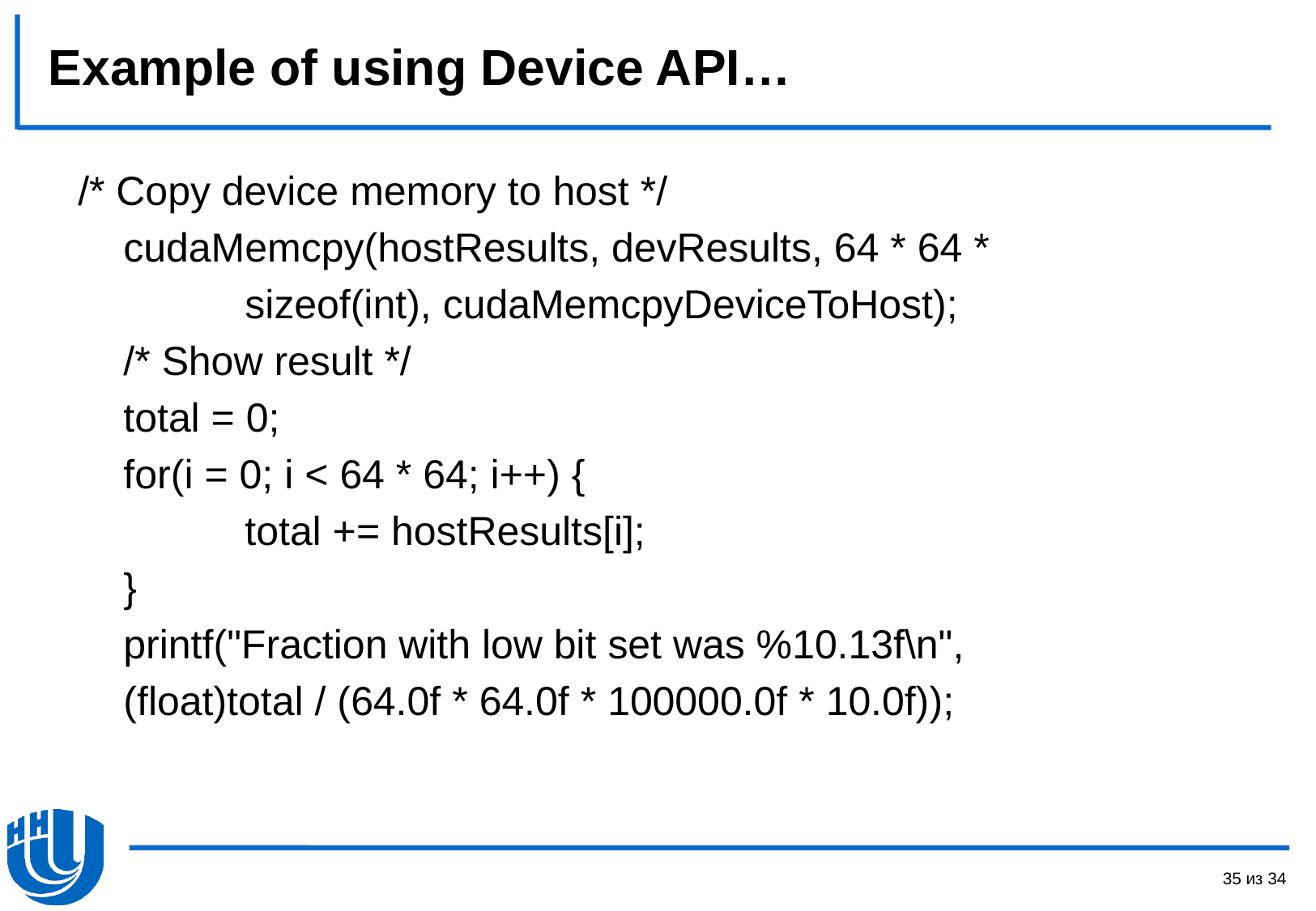

# Example of using Device API…
/* Copy device memory to host */
	cudaMemcpy(hostResults, devResults, 64 * 64 *
		sizeof(int), cudaMemcpyDeviceToHost);
	/* Show result */
	total = 0;
	for(i = 0; i < 64 * 64; i++) {
		total += hostResults[i];
	}
	printf("Fraction with low bit set was %10.13f\n",
	(float)total / (64.0f * 64.0f * 100000.0f * 10.0f));

35